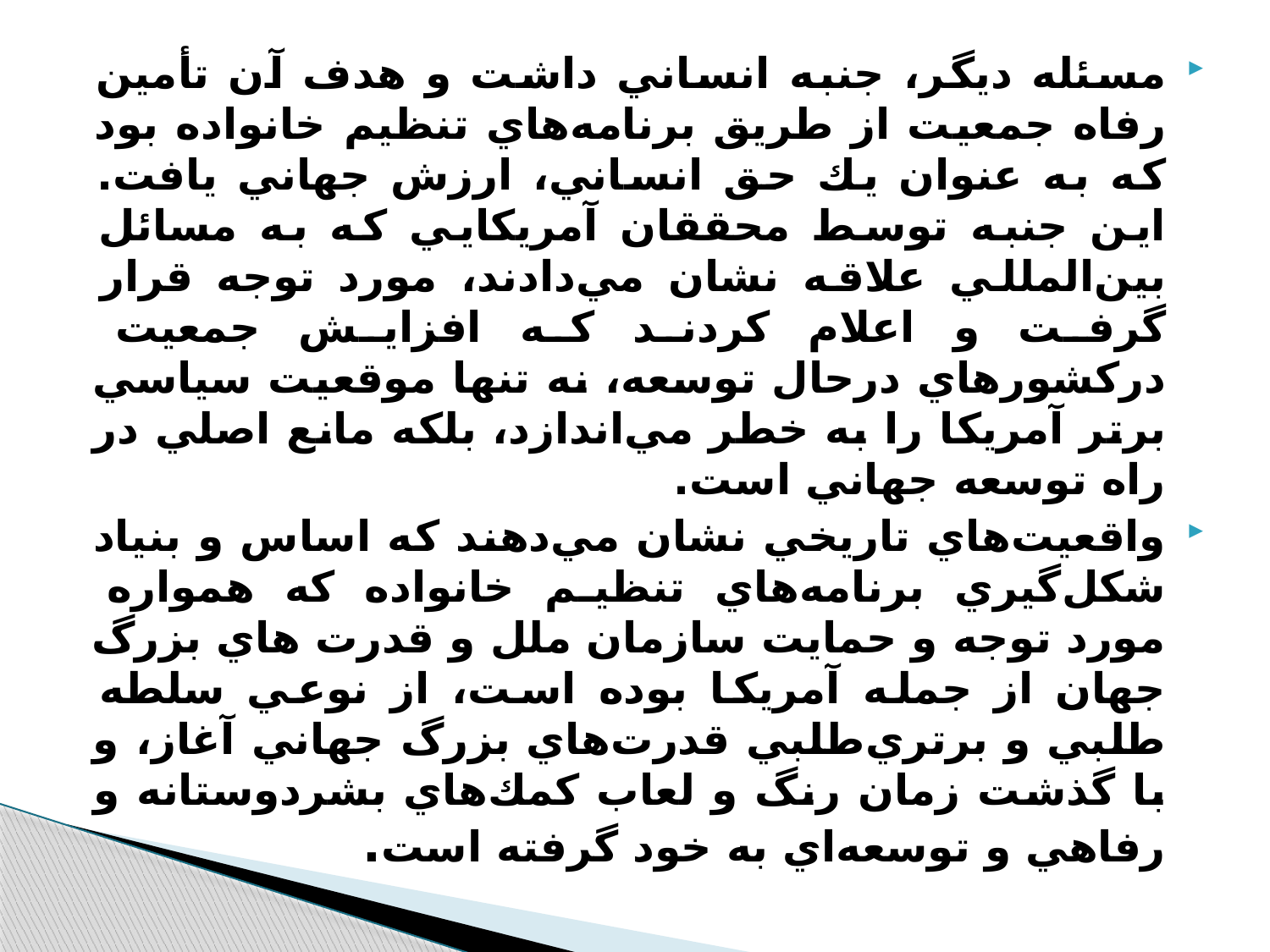

مسئله ديگر، جنبه انساني داشت و هدف آن تأمين رفاه جمعيت از طريق برنامه‌هاي تنظيم‌ خانواده بود كه به عنوان يك حق انساني، ارزش جهاني يافت. اين جنبه توسط محققان آمريكايي كه به مسائل بين‌المللي علاقه نشان مي‌دادند‌، مورد توجه قرار گرفت و اعلام كردند كه افزايش جمعيت دركشورهاي درحال توسعه، نه تنها موقعيت سياسي برتر آمريكا را به خطر مي‌اندازد، بلكه مانع اصلي در راه توسعه جهاني است.
واقعيت‌هاي تاريخي نشان مي‌دهند كه اساس و بنياد شكل‌گيري برنامه‌هاي تنظيم خانواده كه همواره مورد توجه و حمايت سازمان ملل و قدرت هاي بزرگ جهان از جمله آمريكا بوده است، از نوعي سلطه طلبي و برتري‌طلبي قدرت‌هاي بزرگ جهاني آغاز، و با گذشت زمان رنگ و لعاب كمك‌هاي بشردوستانه و رفاهي و توسعه‌اي به خود گرفته است.